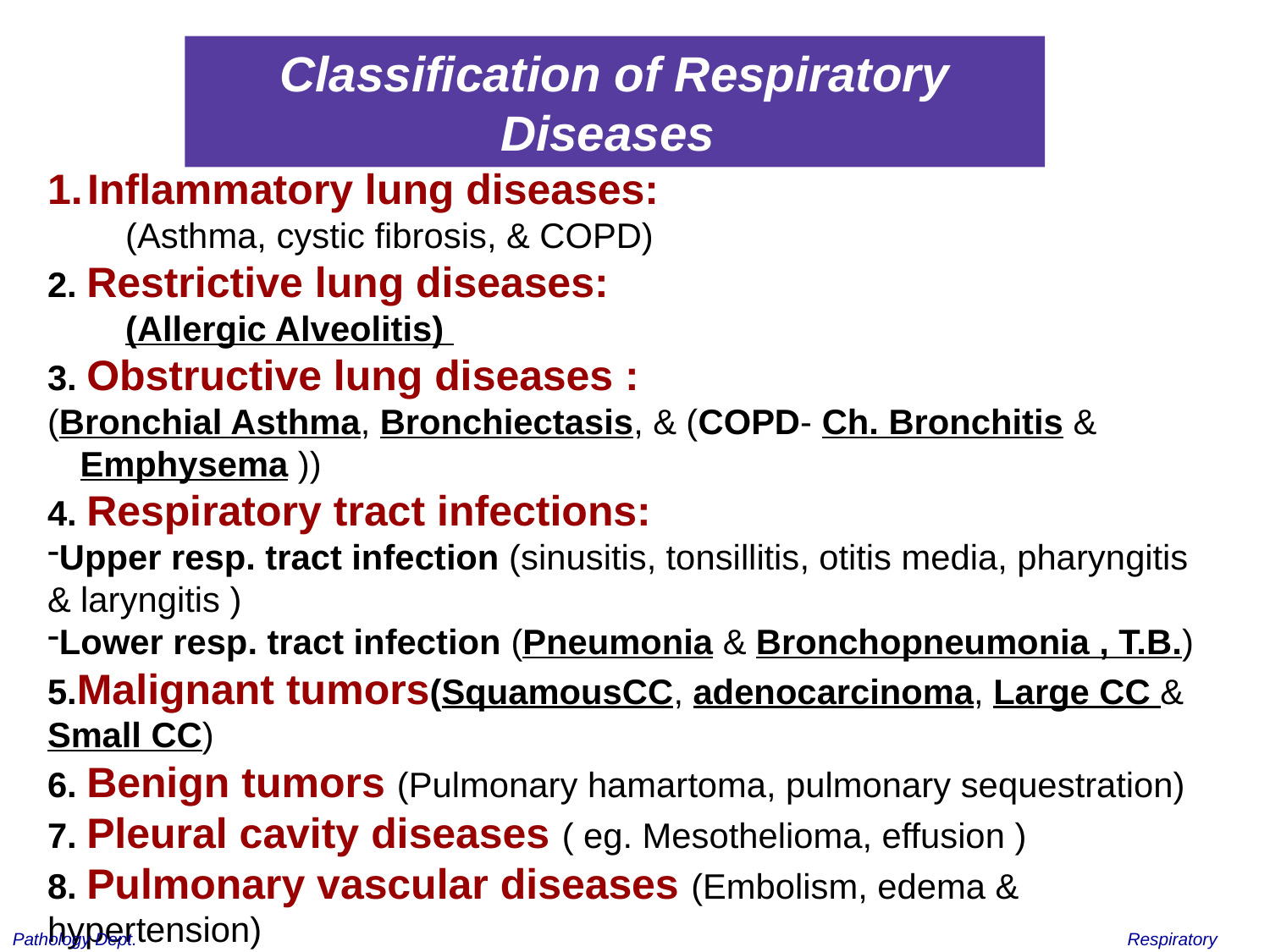

Classification of Respiratory Diseases
Inflammatory lung diseases:
        (Asthma, cystic fibrosis, & COPD)
2. Restrictive lung diseases:
        (Allergic Alveolitis)
3. Obstructive lung diseases :
(Bronchial Asthma, Bronchiectasis, & (COPD- Ch. Bronchitis & Emphysema ))
4. Respiratory tract infections:
Upper resp. tract infection (sinusitis, tonsillitis, otitis media, pharyngitis
& laryngitis )
Lower resp. tract infection (Pneumonia & Bronchopneumonia , T.B.)
5.Malignant tumors(SquamousCC, adenocarcinoma, Large CC & Small CC)
6. Benign tumors (Pulmonary hamartoma, pulmonary sequestration)
7. Pleural cavity diseases ( eg. Mesothelioma, effusion )
8. Pulmonary vascular diseases (Embolism, edema & hypertension)
9. Neonatal diseases (pulmonary hyperplasia.)
Respiratory Block
Pathology Dept. KSU